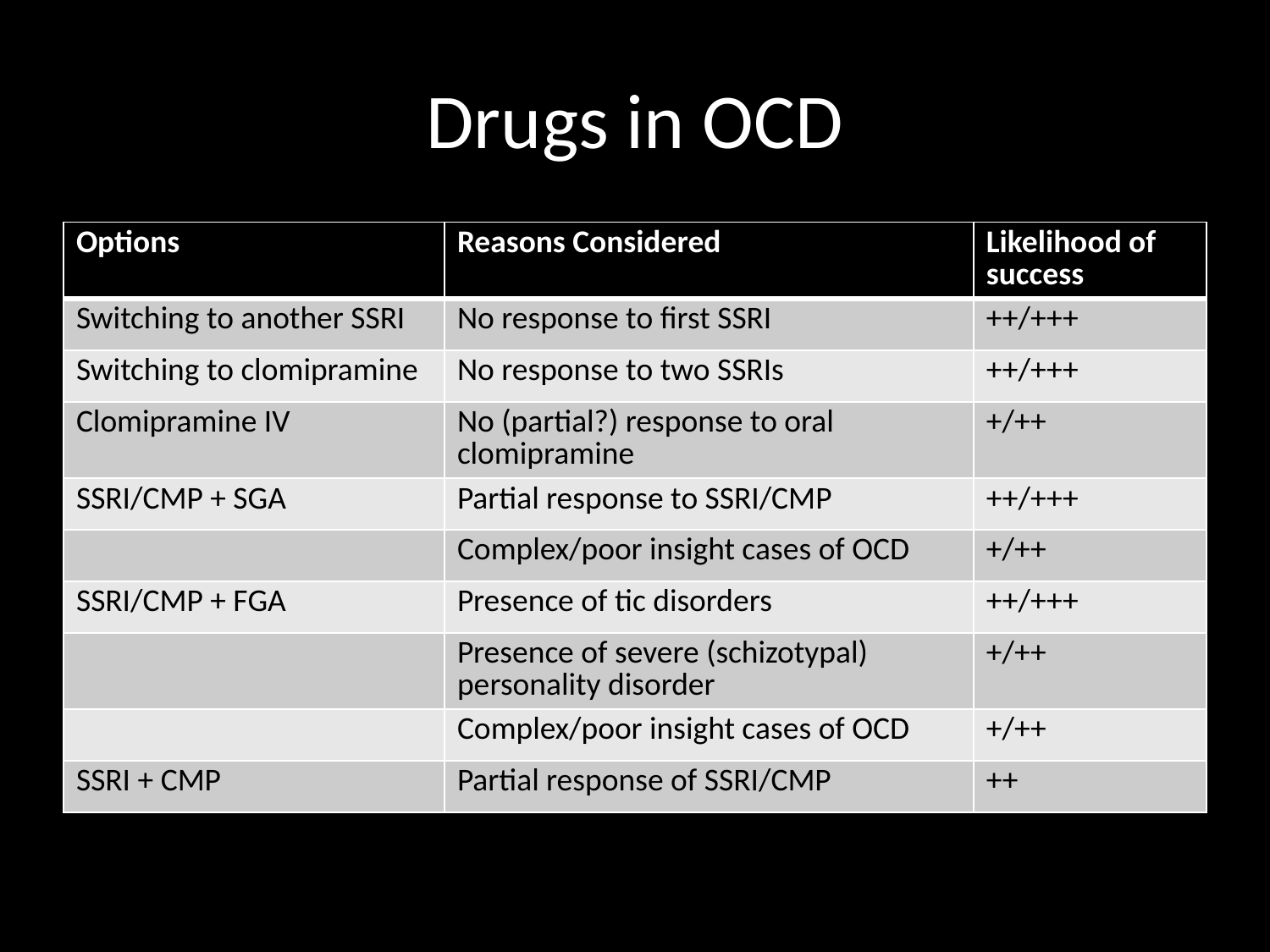

# Drugs in OCD
| Options | Reasons Considered | Likelihood of success |
| --- | --- | --- |
| Switching to another SSRI | No response to first SSRI | ++/+++ |
| Switching to clomipramine | No response to two SSRIs | ++/+++ |
| Clomipramine IV | No (partial?) response to oral clomipramine | +/++ |
| SSRI/CMP + SGA | Partial response to SSRI/CMP | ++/+++ |
|  | Complex/poor insight cases of OCD | +/++ |
| SSRI/CMP + FGA | Presence of tic disorders | ++/+++ |
|  | Presence of severe (schizotypal) personality disorder | +/++ |
|  | Complex/poor insight cases of OCD | +/++ |
| SSRI + CMP | Partial response of SSRI/CMP | ++ |